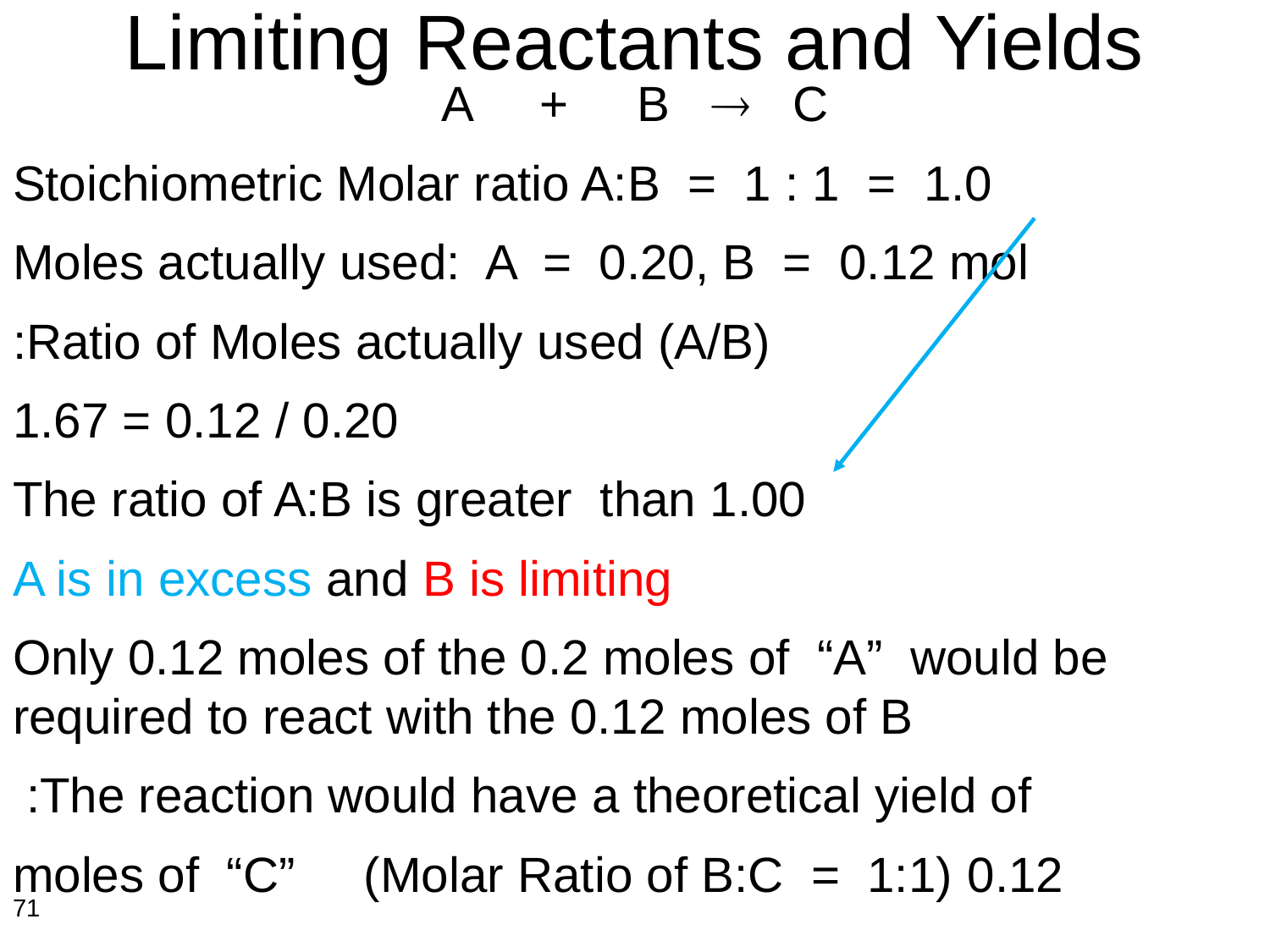

# Limiting Reactants and Yields
A     +     B   →   C
Stoichiometric Molar ratio A:B  =  1 : 1  =  1.0
Moles actually used:  A  =  0.20, B  =  0.12 mol
Ratio of Moles actually used (A/B):
                  0.20 / 0.12 = 1.67
The ratio of A:B is greater  than 1.00
              A is in excess and B is limiting
Only 0.12 moles of the 0.2 moles of  “A”  would be required to react with the 0.12 moles of B
The reaction would have a theoretical yield of:
 0.12 moles of  “C”     (Molar Ratio of B:C  =  1:1)
71